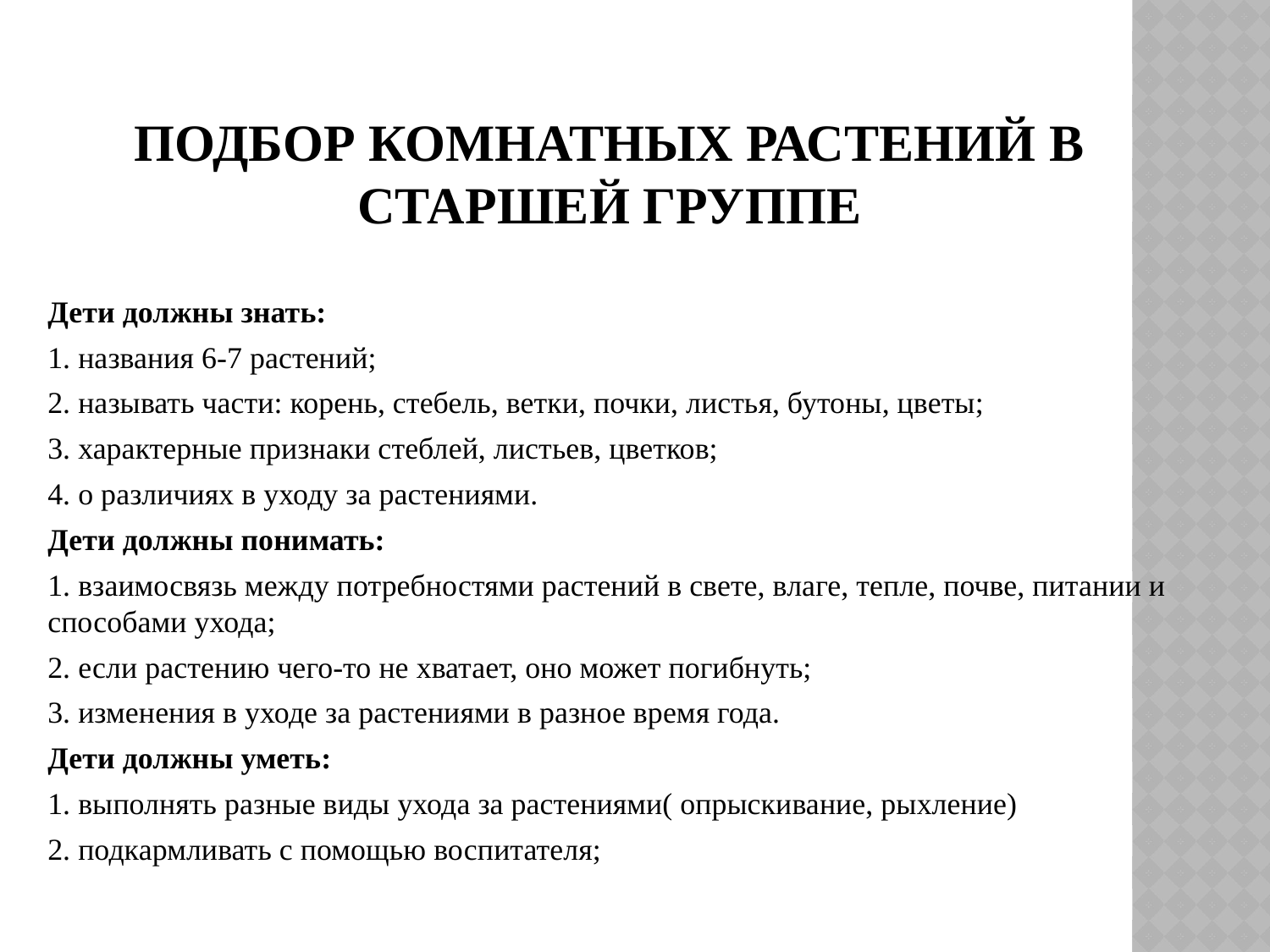

# Подбор комнатных растений в старшей группе
Дети должны знать:
1. названия 6-7 растений;
2. называть части: корень, стебель, ветки, почки, листья, бутоны, цветы;
3. характерные признаки стеблей, листьев, цветков;
4. о различиях в уходу за растениями.
Дети должны понимать:
1. взаимосвязь между потребностями растений в свете, влаге, тепле, почве, питании и способами ухода;
2. если растению чего-то не хватает, оно может погибнуть;
3. изменения в уходе за растениями в разное время года.
Дети должны уметь:
1. выполнять разные виды ухода за растениями( опрыскивание, рыхление)
2. подкармливать с помощью воспитателя;